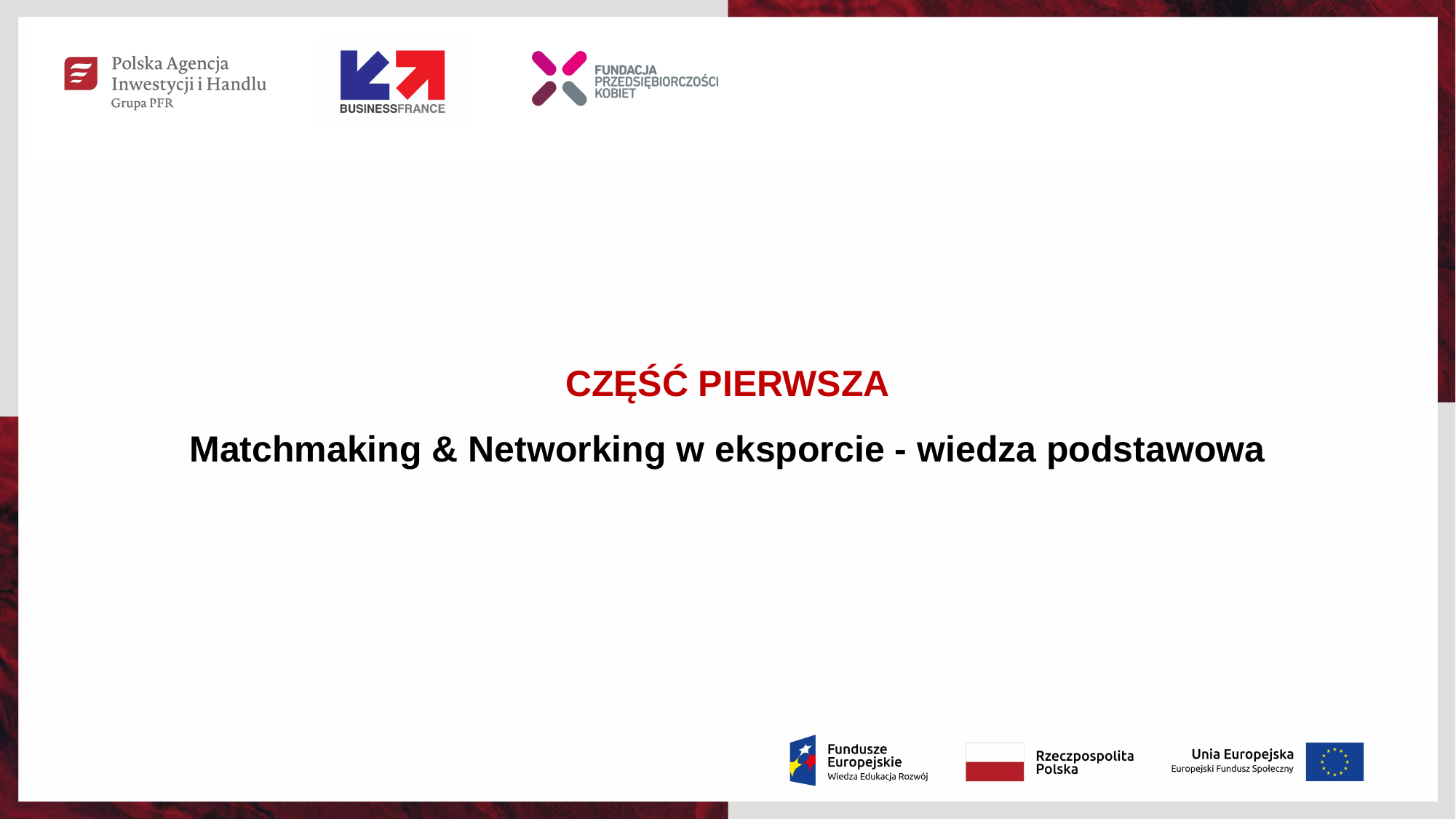

# CZĘŚĆ PIERWSZA Matchmaking & Networking w eksporcie - wiedza podstawowa